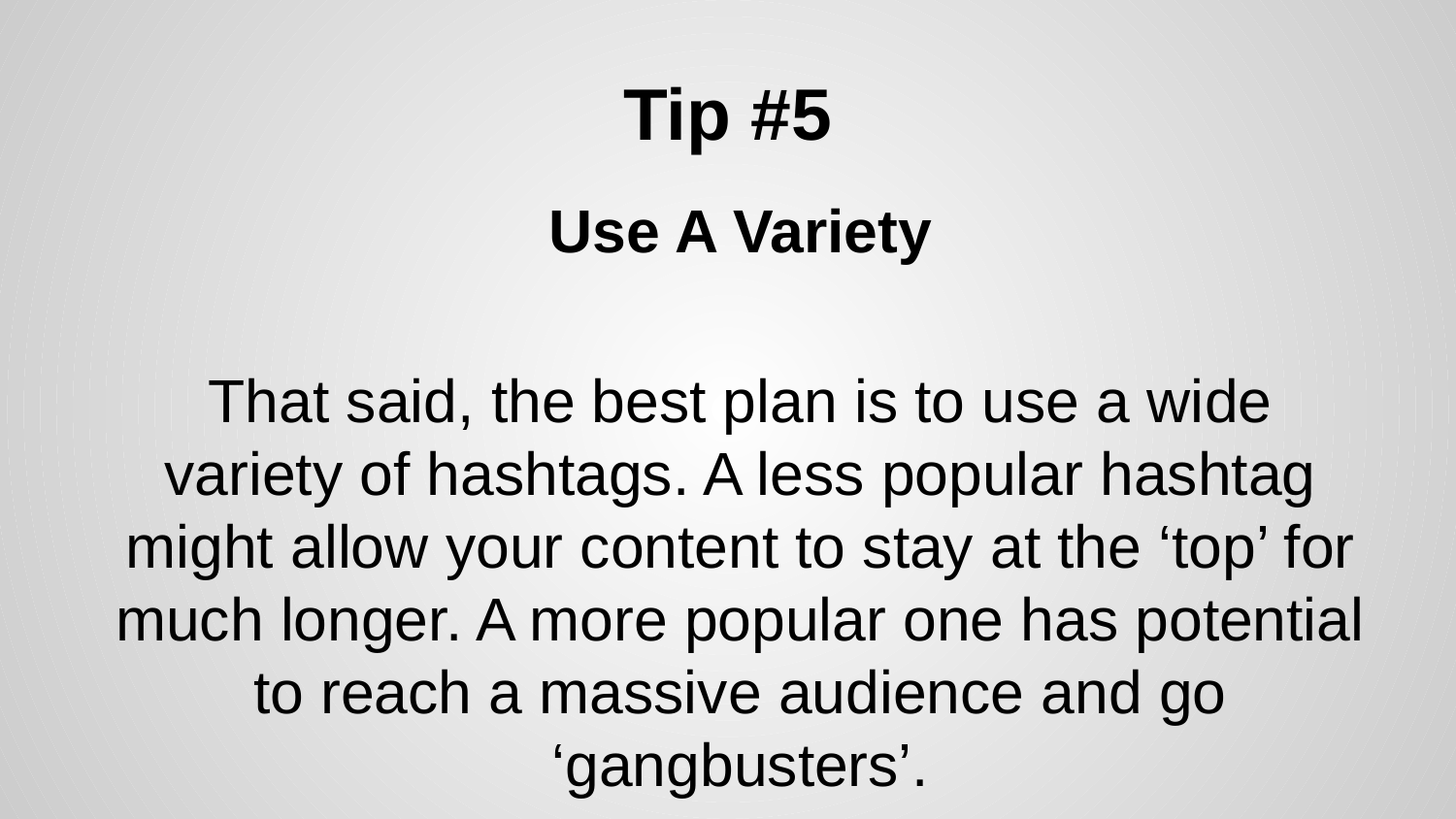

# Tip #5
Use A Variety

That said, the best plan is to use a wide variety of hashtags. A less popular hashtag might allow your content to stay at the ‘top’ for much longer. A more popular one has potential to reach a massive audience and go ‘gangbusters’.